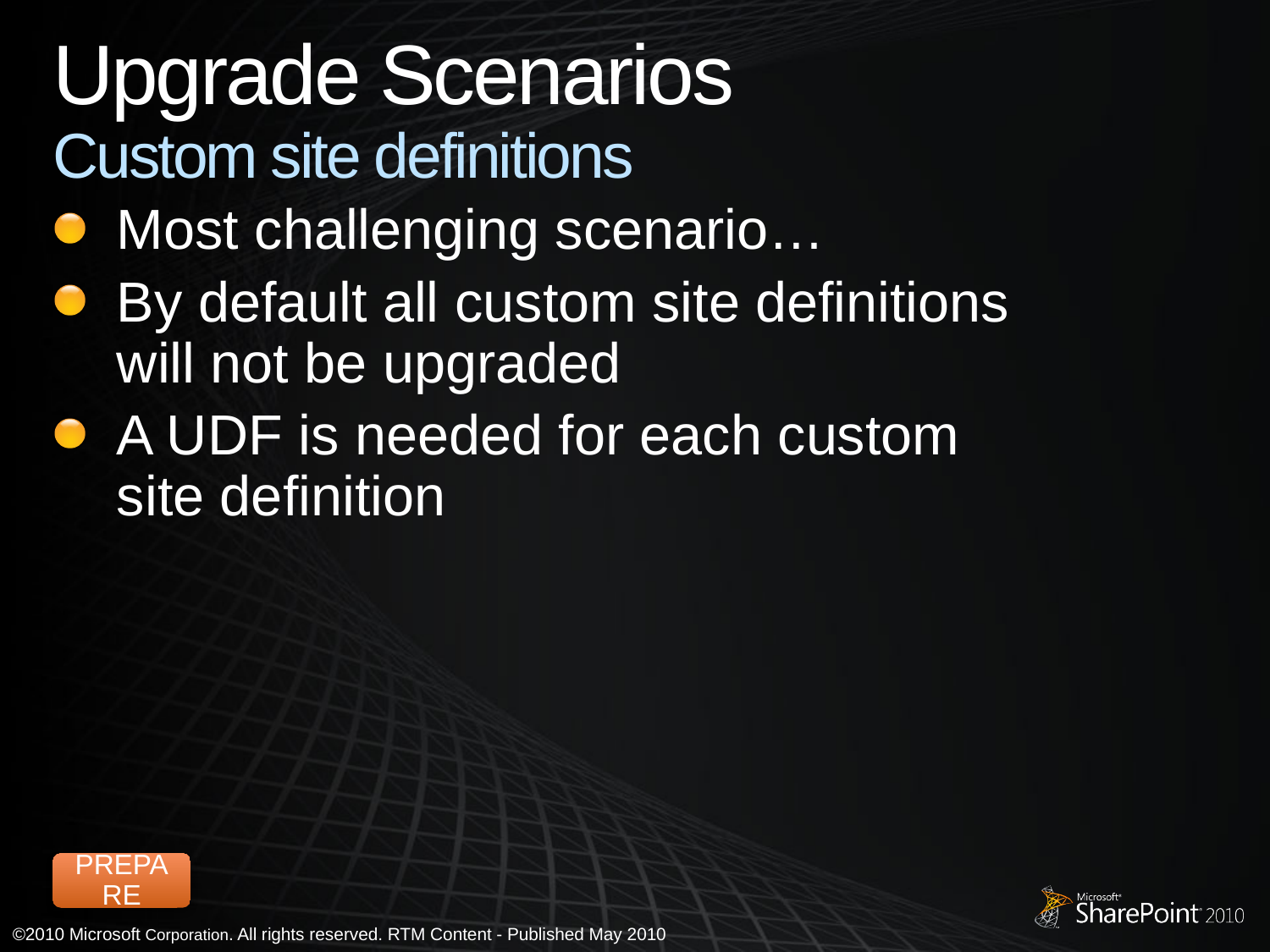

# Upgrade Scenarios Custom site definitions
Most challenging scenario…
By default all custom site definitions
will not be upgraded
A UDF is needed for each custom
site definition